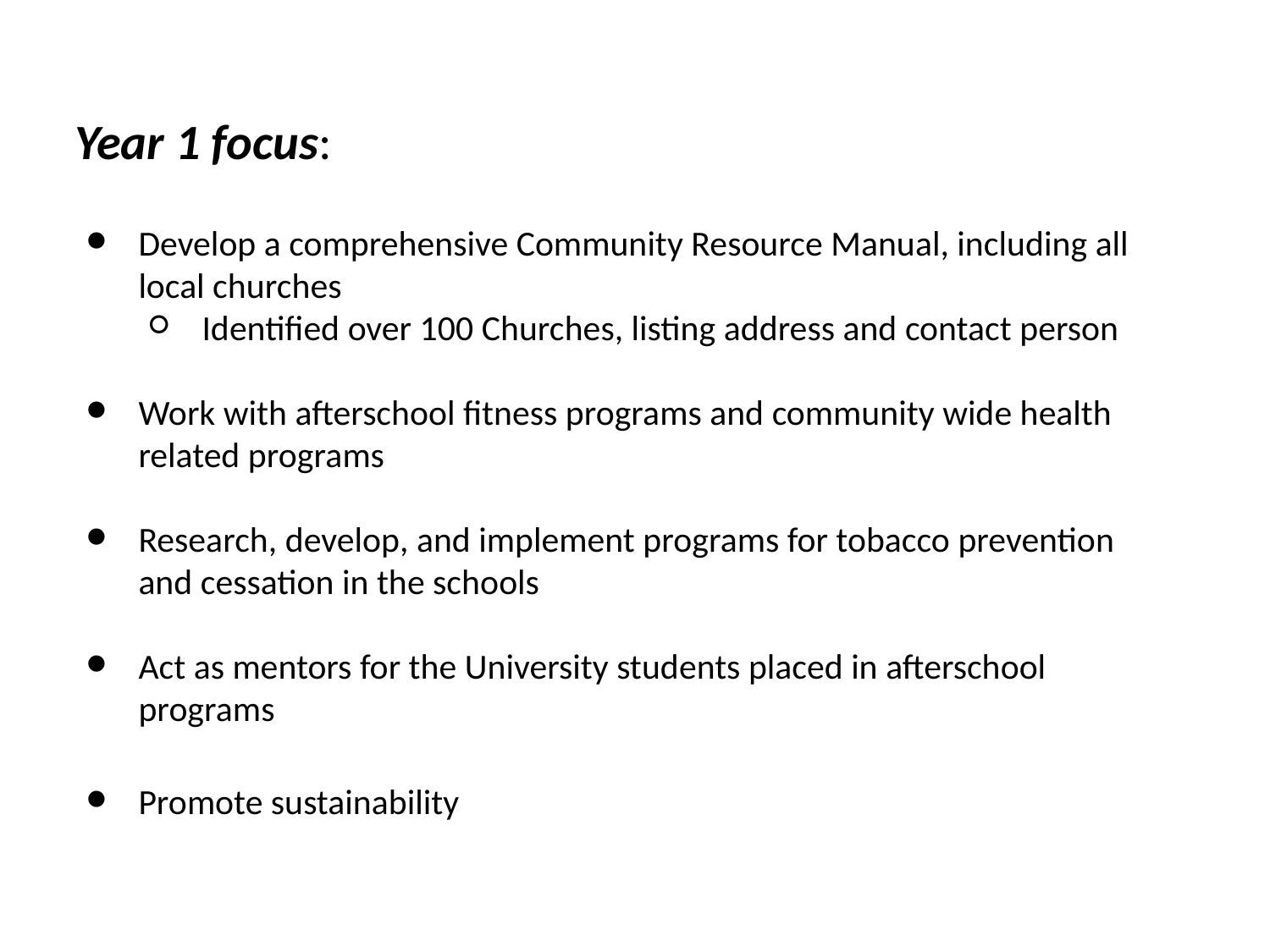

Year 1 focus:

Develop a comprehensive Community Resource Manual, including all local churches
Identified over 100 Churches, listing address and contact person

Work with afterschool fitness programs and community wide health related programs

Research, develop, and implement programs for tobacco prevention and cessation in the schools

Act as mentors for the University students placed in afterschool programs

Promote sustainability